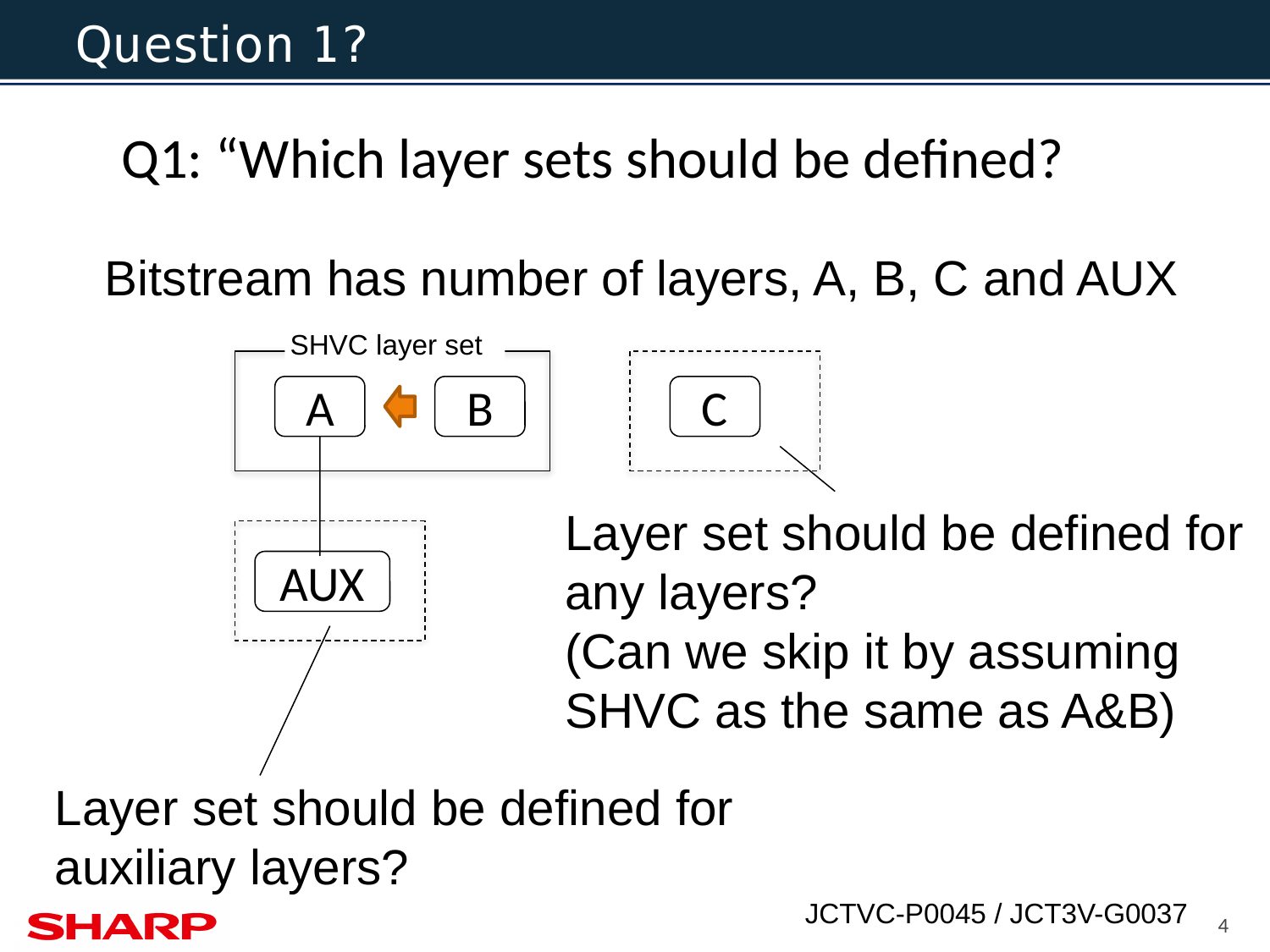

# Question 1?
Q1: “Which layer sets should be defined?
Bitstream has number of layers, A, B, C and AUX
SHVC layer set

A
B
C

Layer set should be defined for any layers?
(Can we skip it by assuming SHVC as the same as A&B)

AUX
Layer set should be defined for auxiliary layers?
4